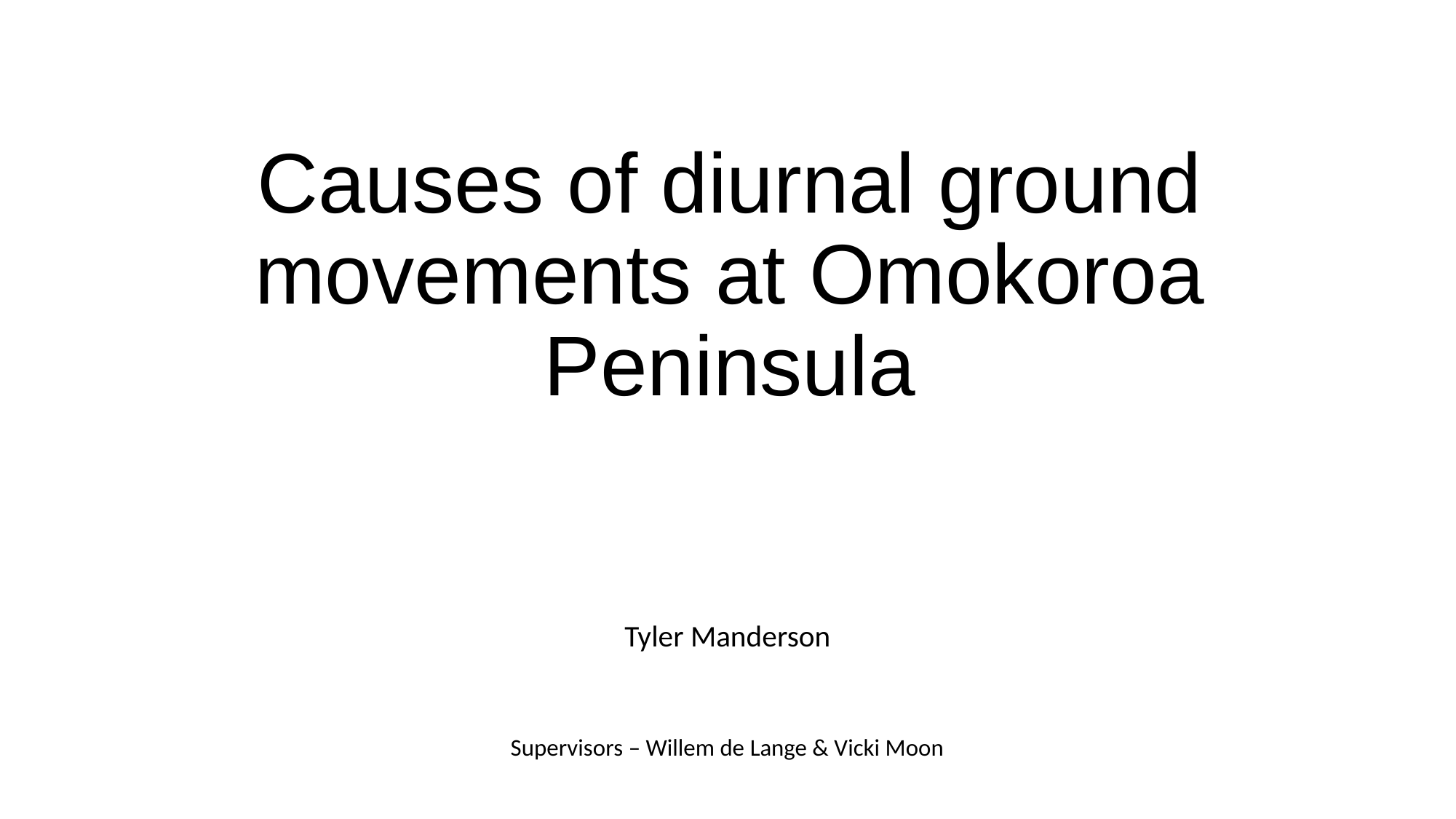

# Causes of diurnal ground movements at Omokoroa Peninsula

Tyler Manderson

Supervisors – Willem de Lange & Vicki Moon